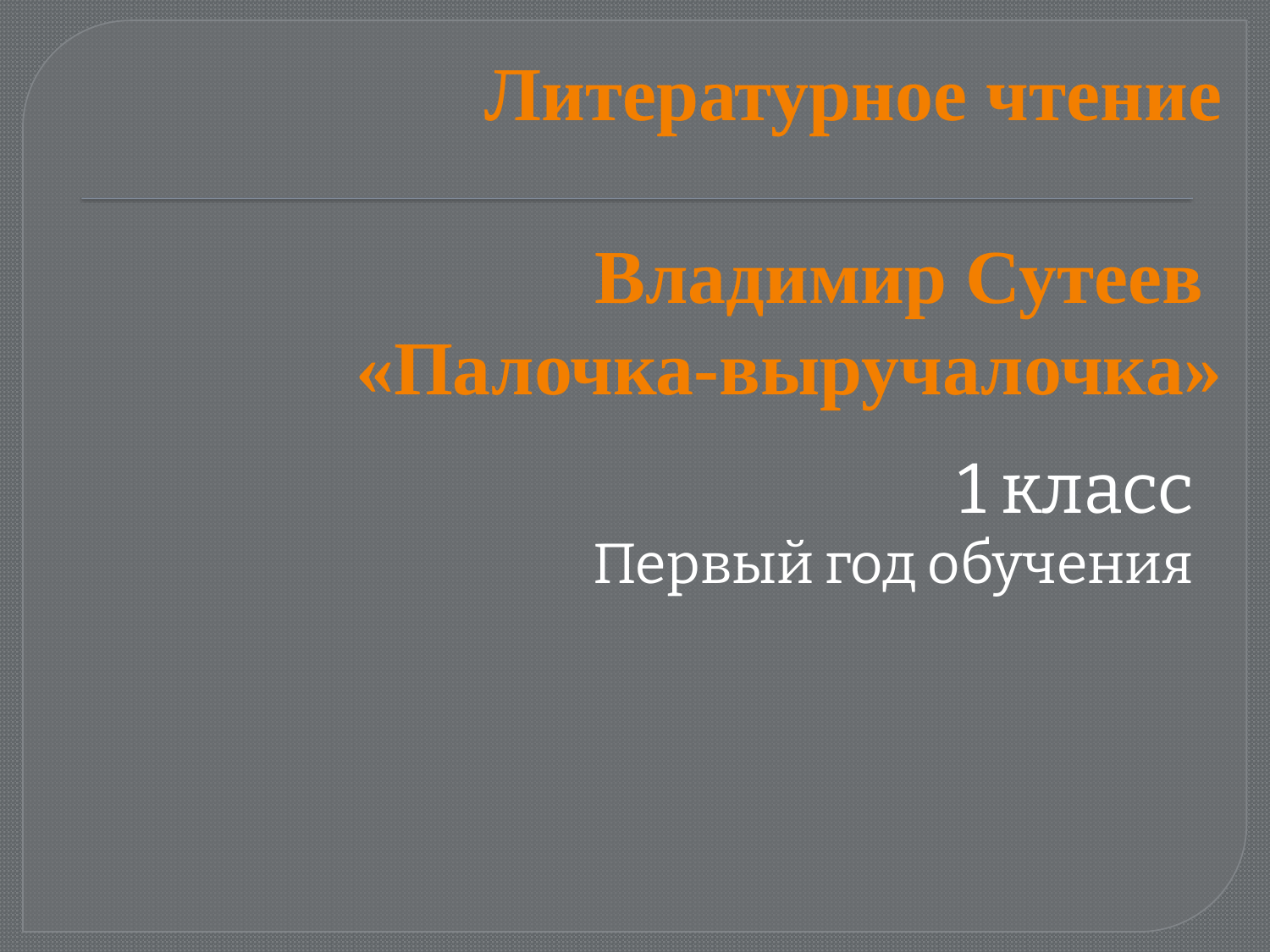

# Литературное чтение Владимир Сутеев «Палочка-выручалочка»
1 класс
Первый год обучения